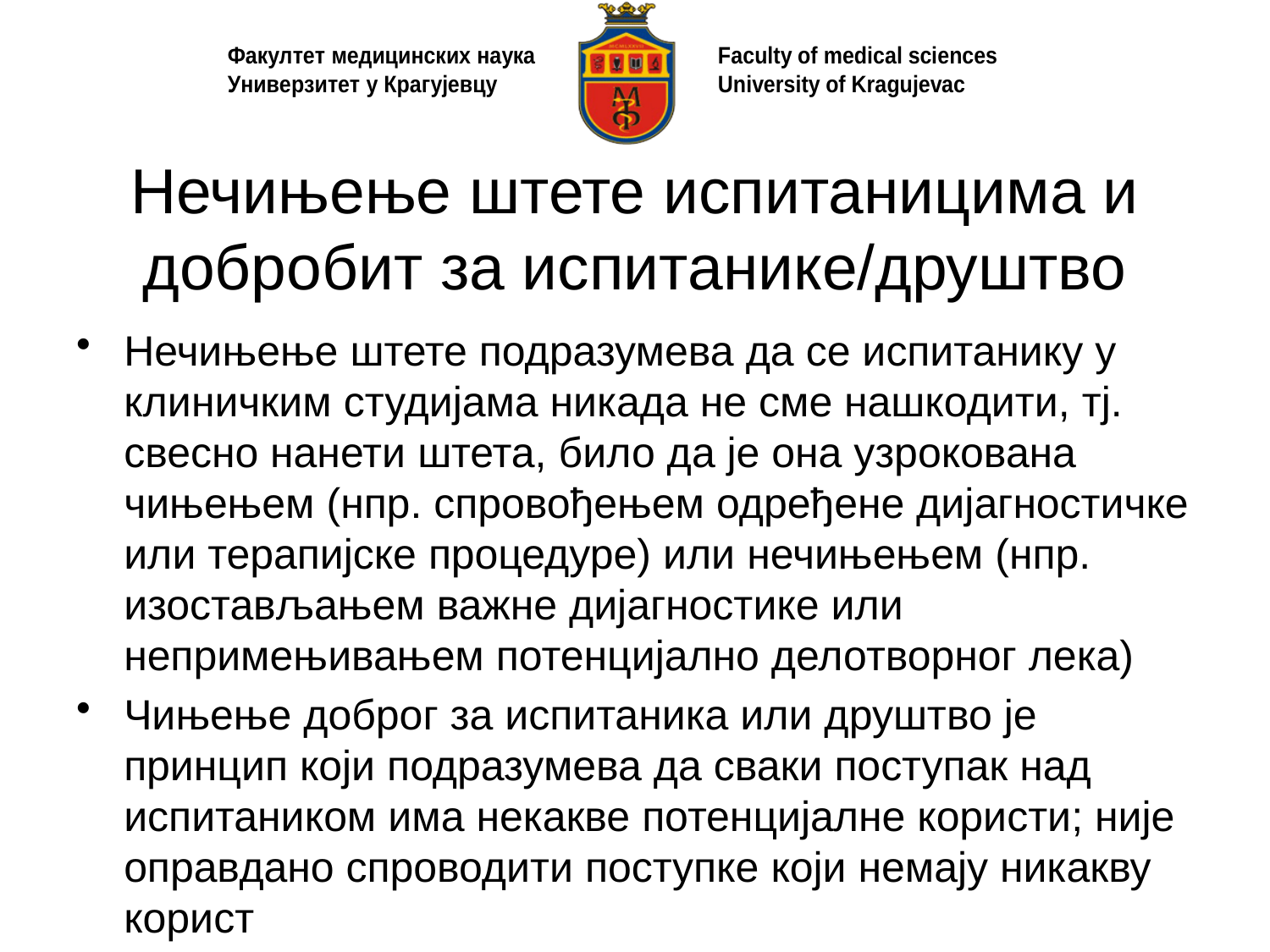

# Нечињење штете испитаницима и добробит за испитанике/друштво
Нечињење штете подразумева да се испитанику у клиничким студијама никада не сме нашкодити, тј. свесно нанети штета, било да је она узрокована чињењем (нпр. спровођењем одређене дијагностичке или терапијске процедуре) или нечињењем (нпр. изостављањем важне дијагностике или непримењивањем потенцијално делотворног лека)
Чињење доброг за испитаника или друштво је принцип који подразумева да сваки поступак над испитаником има некакве потенцијалне користи; није оправдано спроводити поступке који немају никакву корист